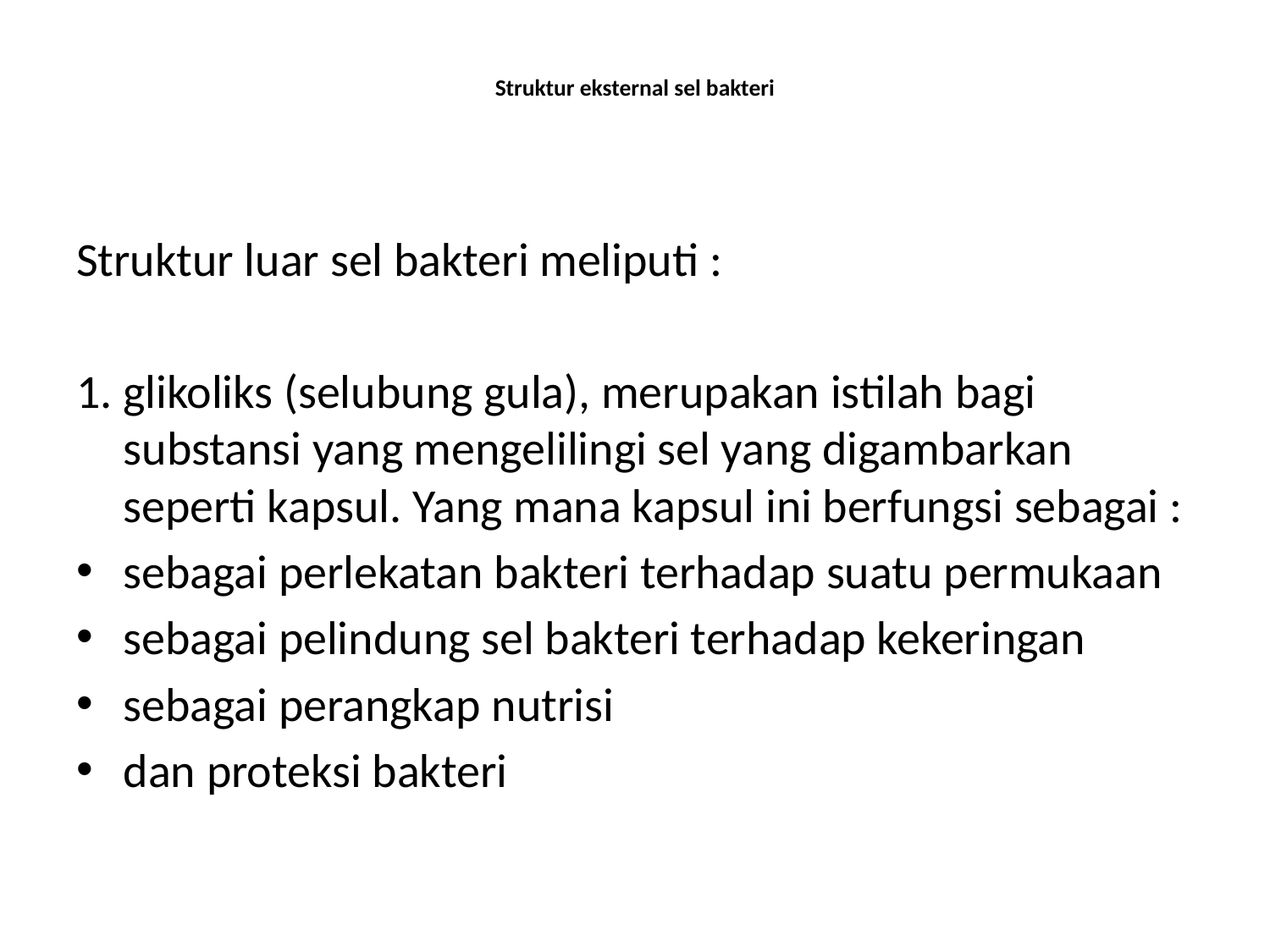

# Struktur eksternal sel bakteri
Struktur luar sel bakteri meliputi :

1. glikoliks (selubung gula), merupakan istilah bagi substansi yang mengelilingi sel yang digambarkan seperti kapsul. Yang mana kapsul ini berfungsi sebagai :
sebagai perlekatan bakteri terhadap suatu permukaan
sebagai pelindung sel bakteri terhadap kekeringan
sebagai perangkap nutrisi
dan proteksi bakteri